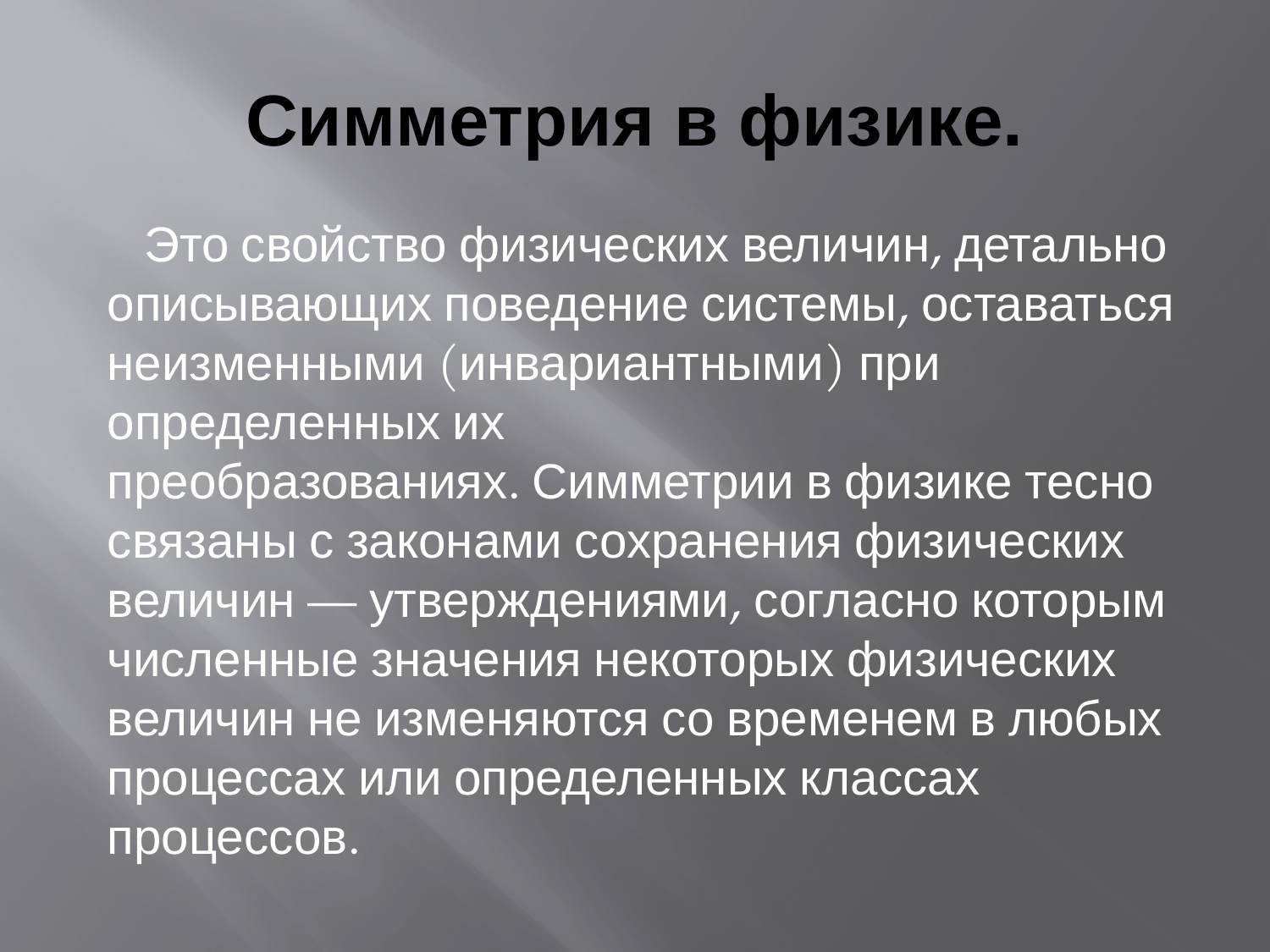

# Симметрия в физике.
   Это свойство физических величин, детально описывающих поведение системы, оставаться неизменными (инвариантными) при определенных их преобразованиях. Симметрии в физике тесно связаны с законами сохранения физических величин — утверждениями, согласно которым численные значения некоторых физических величин не изменяются со временем в любых процессах или определенных классах процессов.